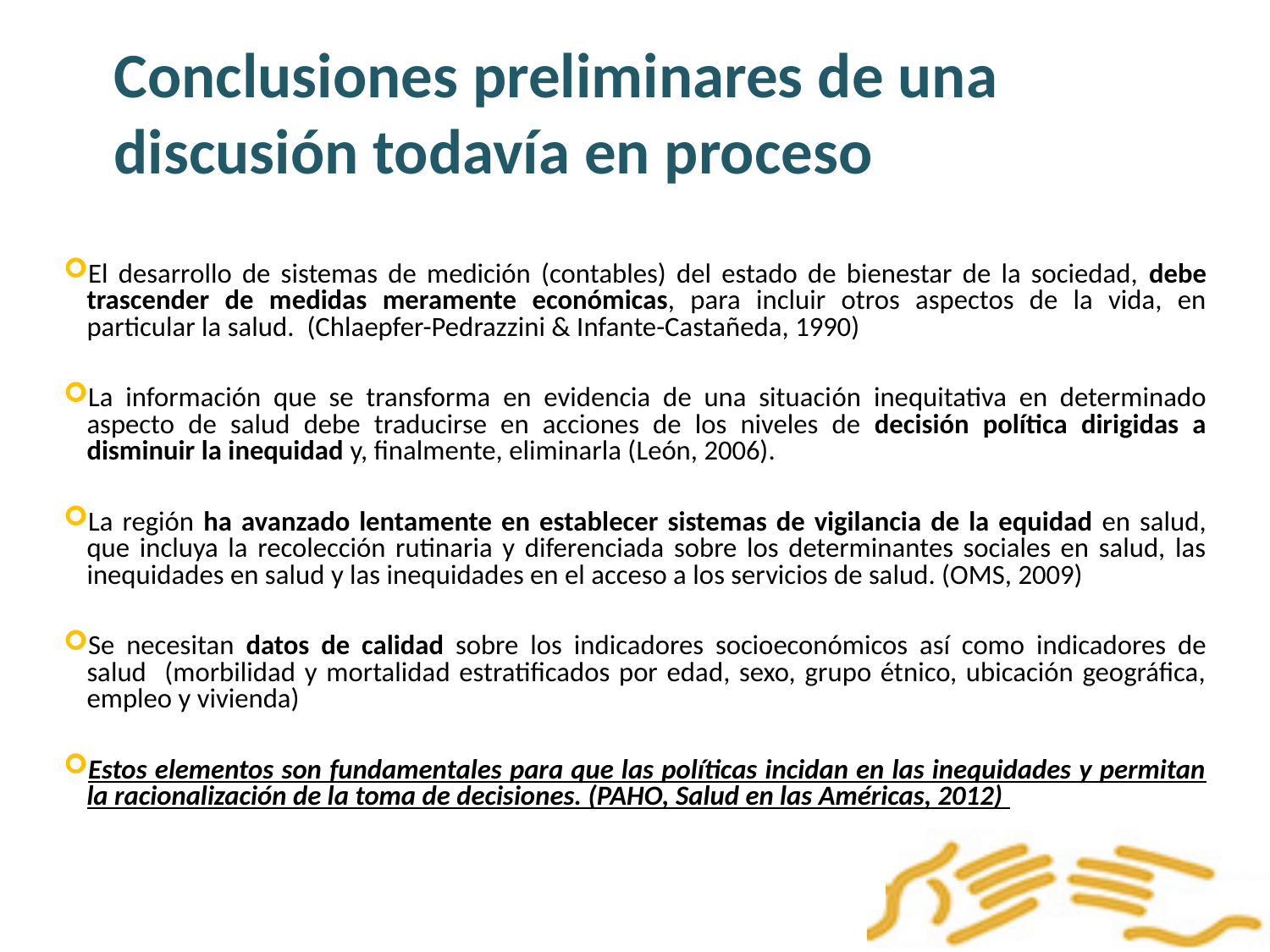

Conclusiones preliminares de una discusión todavía en proceso

El desarrollo de sistemas de medición (contables) del estado de bienestar de la sociedad, debe trascender de medidas meramente económicas, para incluir otros aspectos de la vida, en particular la salud.  (Chlaepfer-Pedrazzini & Infante-Castañeda, 1990)

La información que se transforma en evidencia de una situación inequitativa en determinado aspecto de salud debe traducirse en acciones de los niveles de decisión política dirigidas a disminuir la inequidad y, finalmente, eliminarla (León, 2006).

La región ha avanzado lentamente en establecer sistemas de vigilancia de la equidad en salud, que incluya la recolección rutinaria y diferenciada sobre los determinantes sociales en salud, las inequidades en salud y las inequidades en el acceso a los servicios de salud. (OMS, 2009)

Se necesitan datos de calidad sobre los indicadores socioeconómicos así como indicadores de salud  (morbilidad y mortalidad estratificados por edad, sexo, grupo étnico, ubicación geográfica, empleo y vivienda)

Estos elementos son fundamentales para que las políticas incidan en las inequidades y permitan la racionalización de la toma de decisiones. (PAHO, Salud en las Américas, 2012)